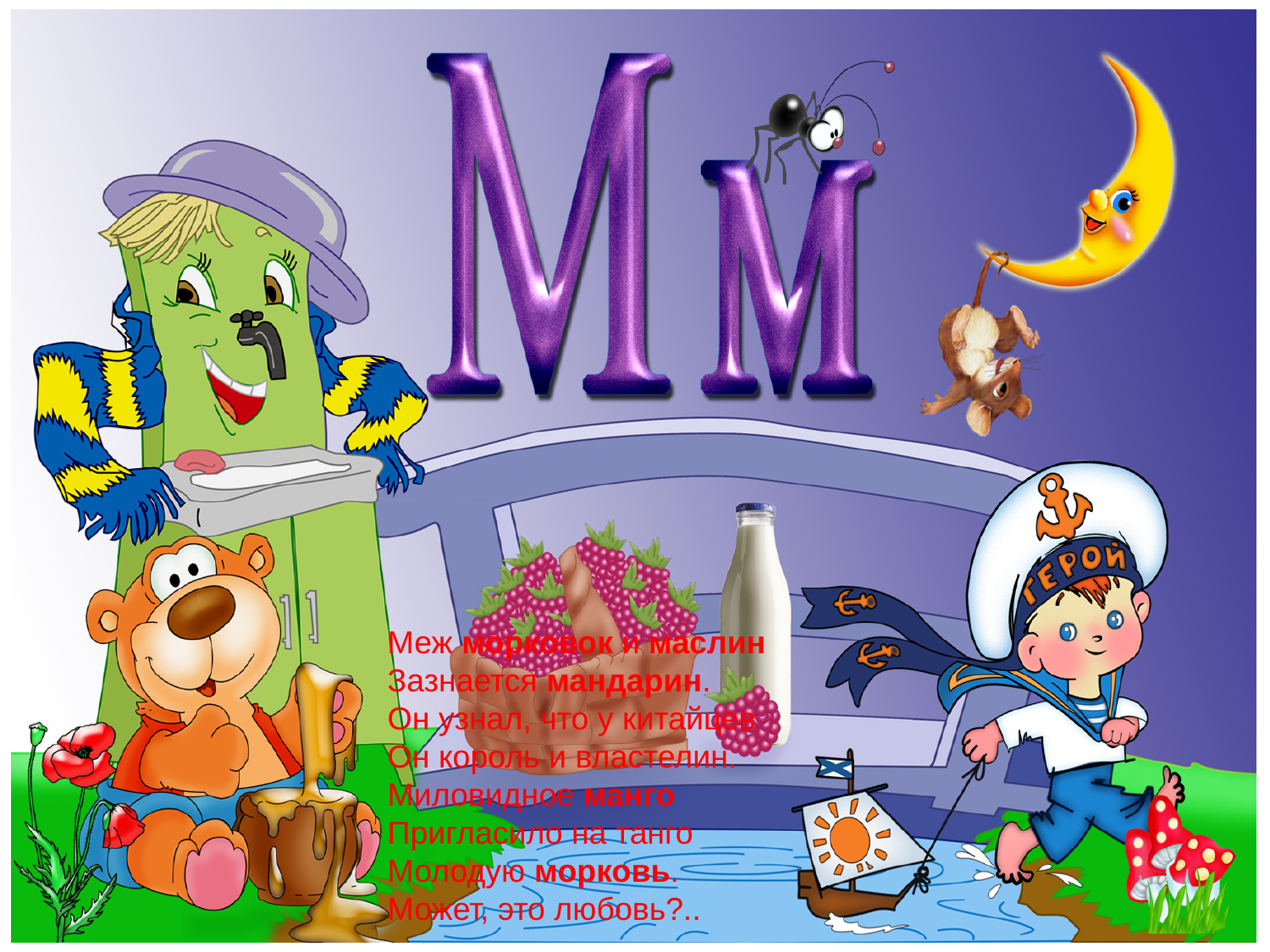

Меж морковок и маслин
Зазнается мандарин.
Он узнал, что у китайцев
Он король и властелин.
Миловидное манго
Пригласило на танго
Молодую морковь.
Может, это любовь?..